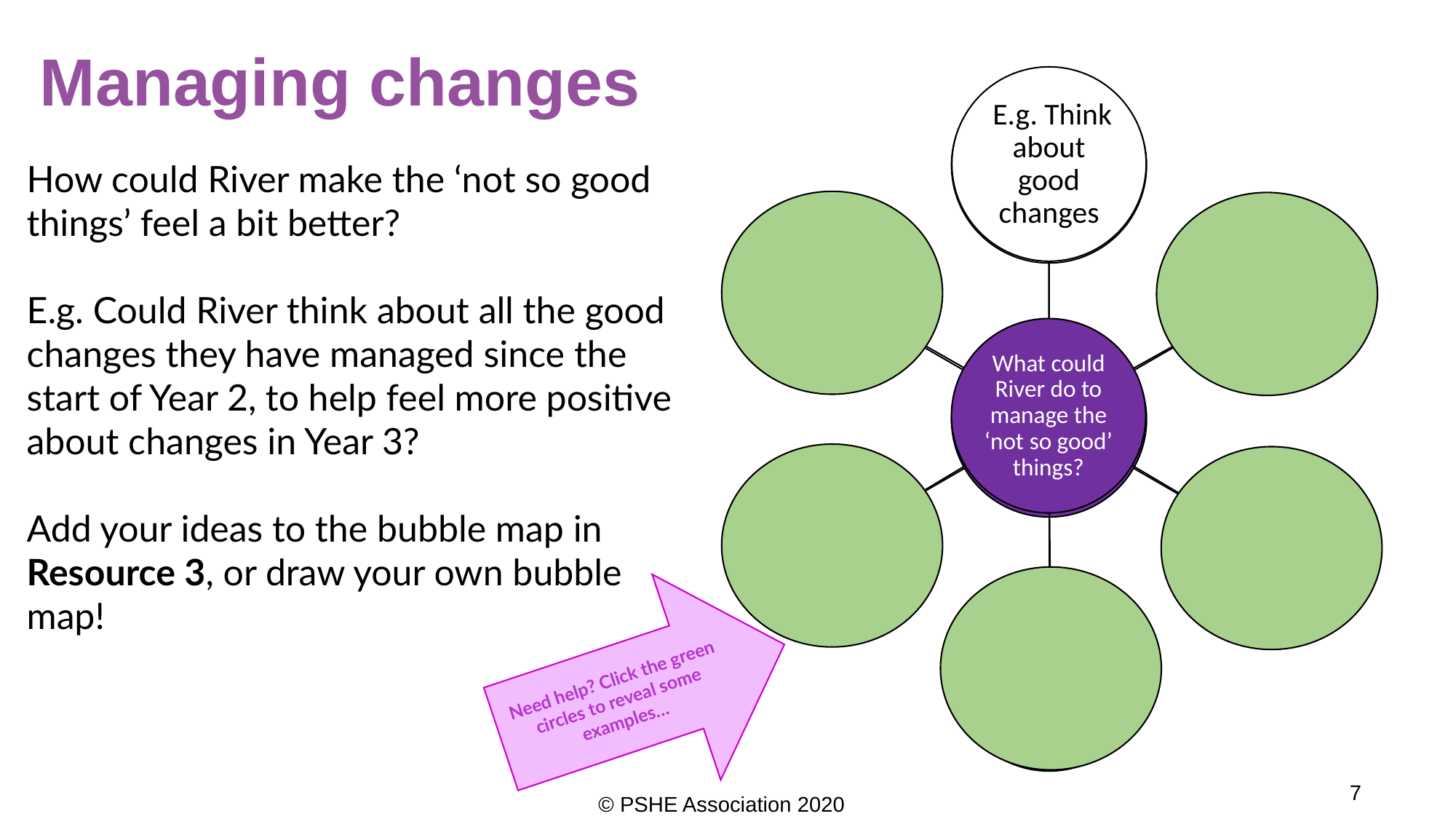

Managing changes
What could River do to manage the ‘not so good’ things?

 Think about good changes

Keep trying

Spend time relaxing

 Focus on the positives

Be organised

 Ask for help
What could River do to manage the ‘not so good’ things?

 E.g. Think about good changes

How could River make the ‘not so good things’ feel a bit better?

E.g. Could River think about all the good changes they have managed since the start of Year 2, to help feel more positive about changes in Year 3?

Add your ideas to the bubble map in Resource 3, or draw your own bubble map!

Need help? Click the green circles to reveal some examples…
7
© PSHE Association 2020